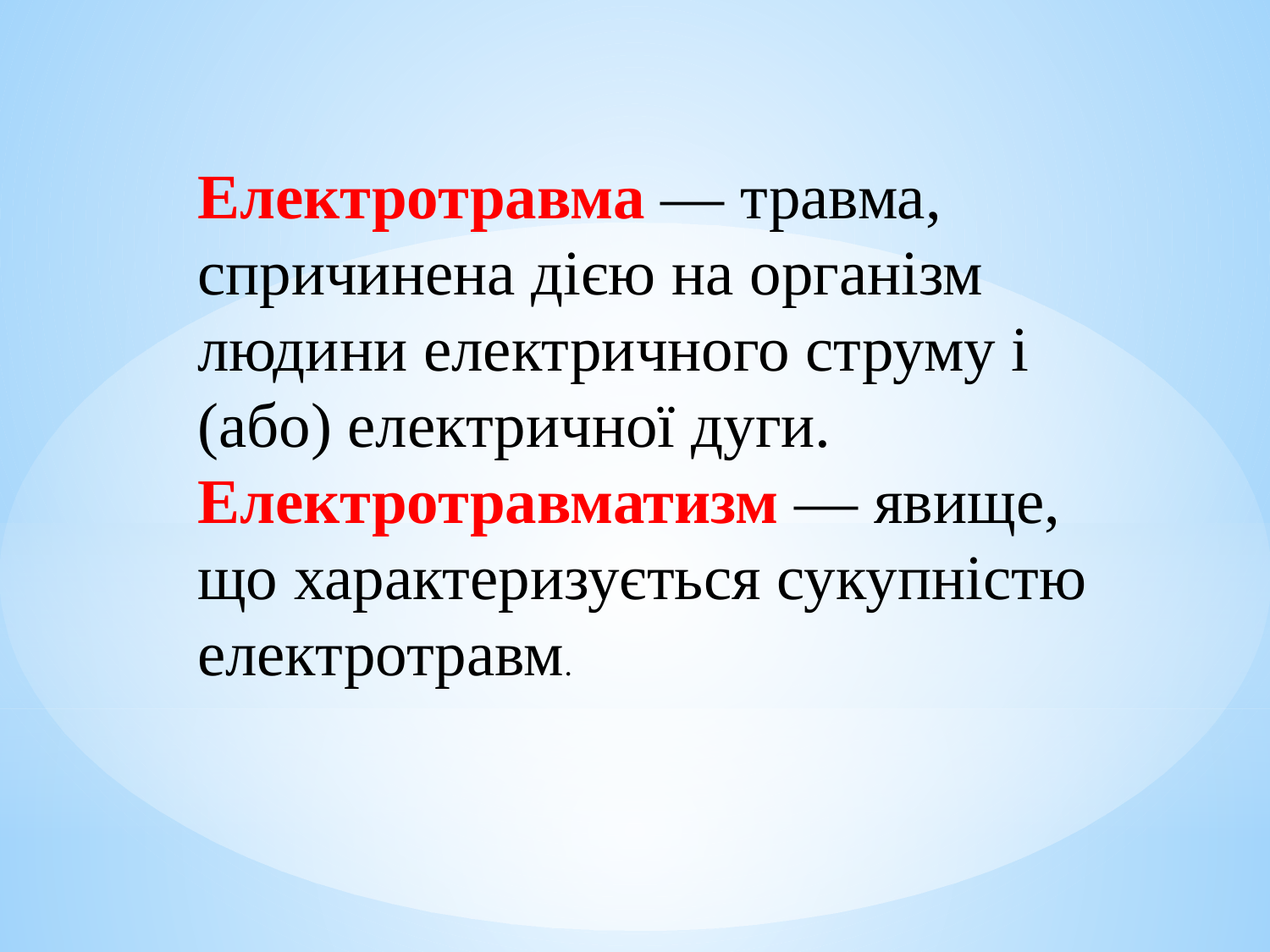

Електротравма — травма, спричинена дією на організм людини електричного струму і (або) електричної дуги.
Електротравматизм — явище, що характеризується сукупністю електротравм.